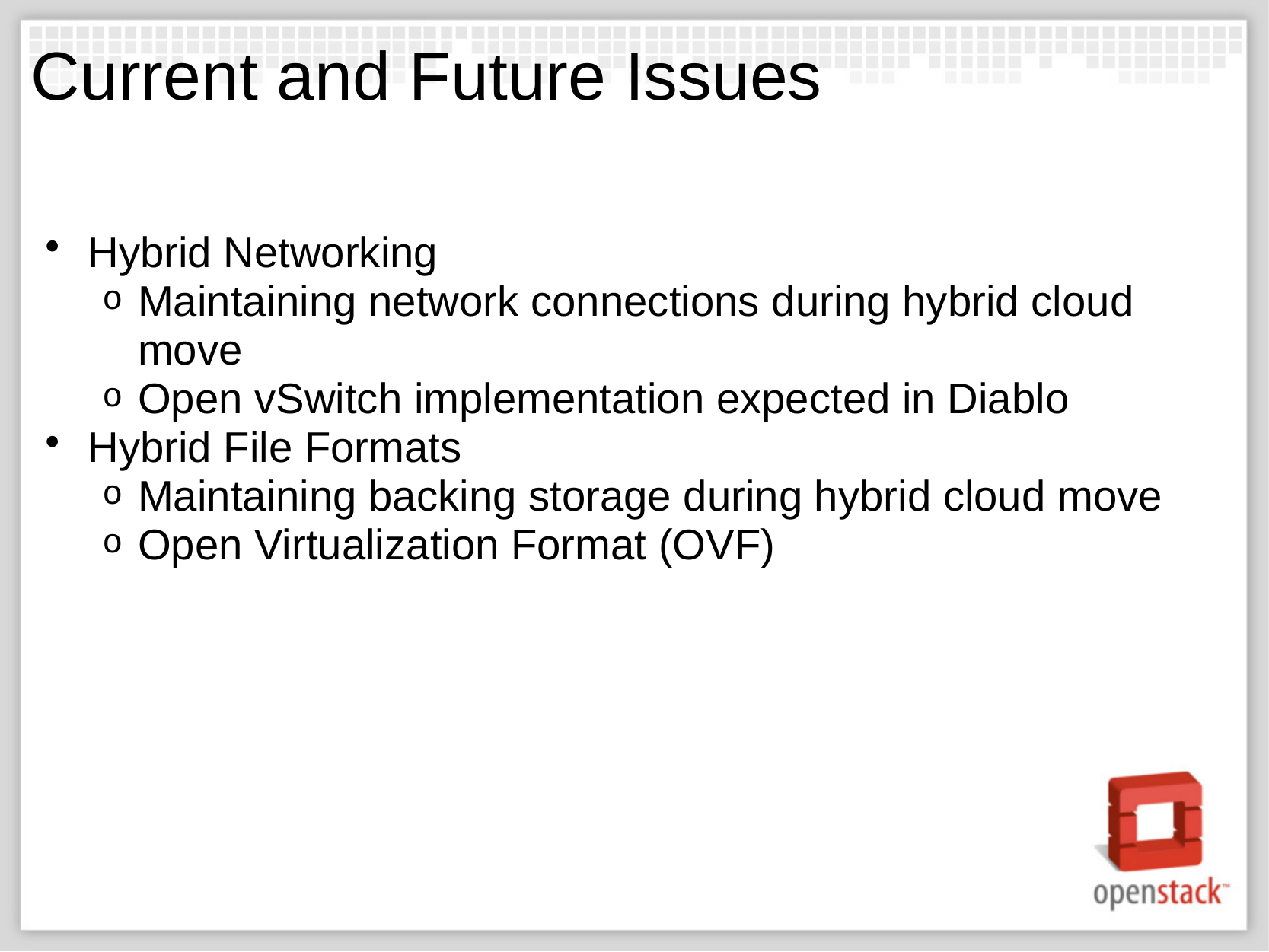

# Current and Future Issues
Hybrid Networking
Maintaining network connections during hybrid cloud move
Open vSwitch implementation expected in Diablo
Hybrid File Formats
Maintaining backing storage during hybrid cloud move
Open Virtualization Format (OVF)